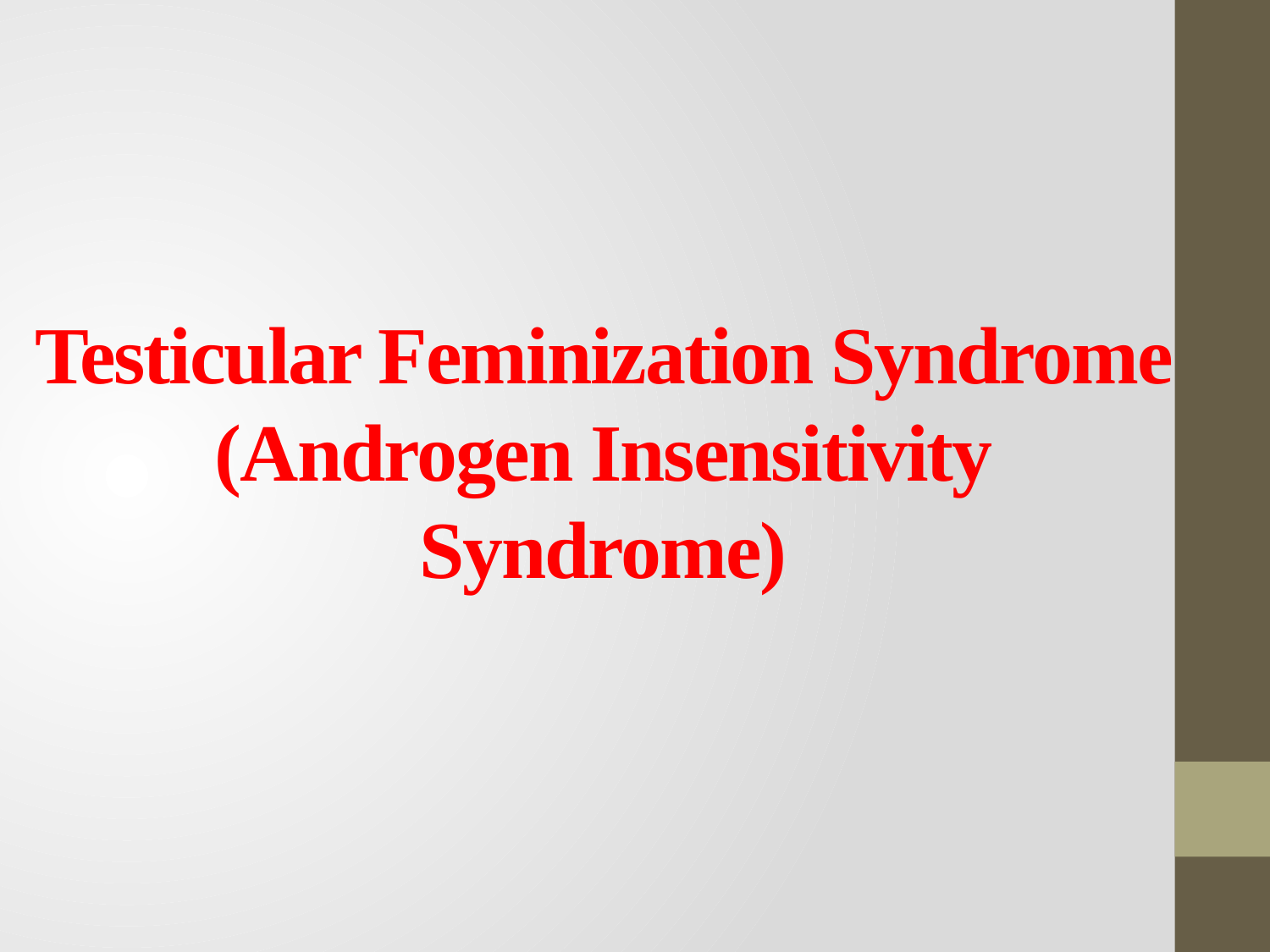

# Testicular Feminization Syndrome (Androgen Insensitivity Syndrome)